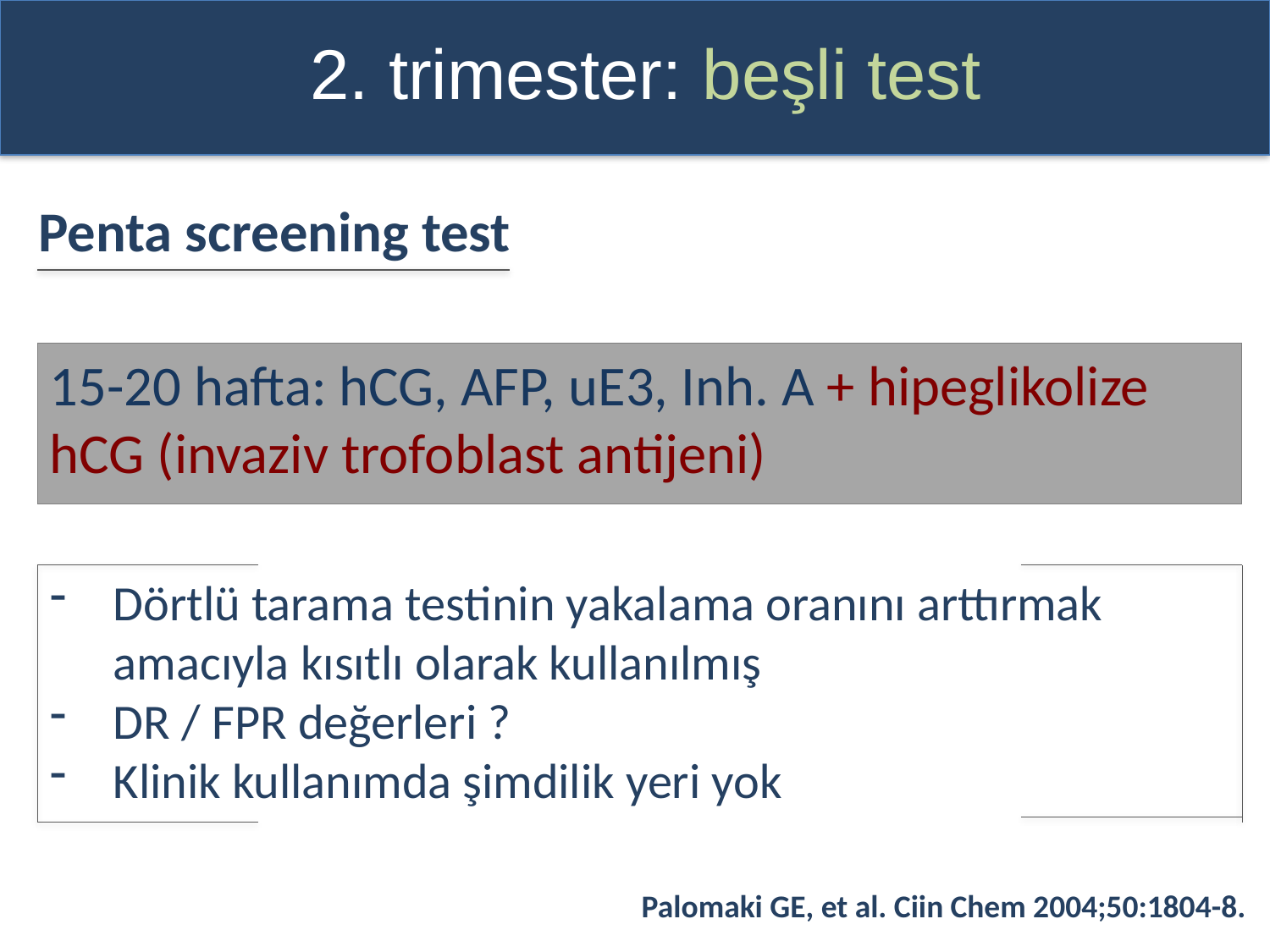

2. trimester: beşli test

Penta screening test
15-20 hafta: hCG, AFP, uE3, Inh. A + hipeglikolize hCG (invaziv trofoblast antijeni)
Dörtlü tarama testinin yakalama oranını arttırmak amacıyla kısıtlı olarak kullanılmış
DR / FPR değerleri ?
Klinik kullanımda şimdilik yeri yok
Palomaki GE, et al. Ciin Chem 2004;50:1804-8.